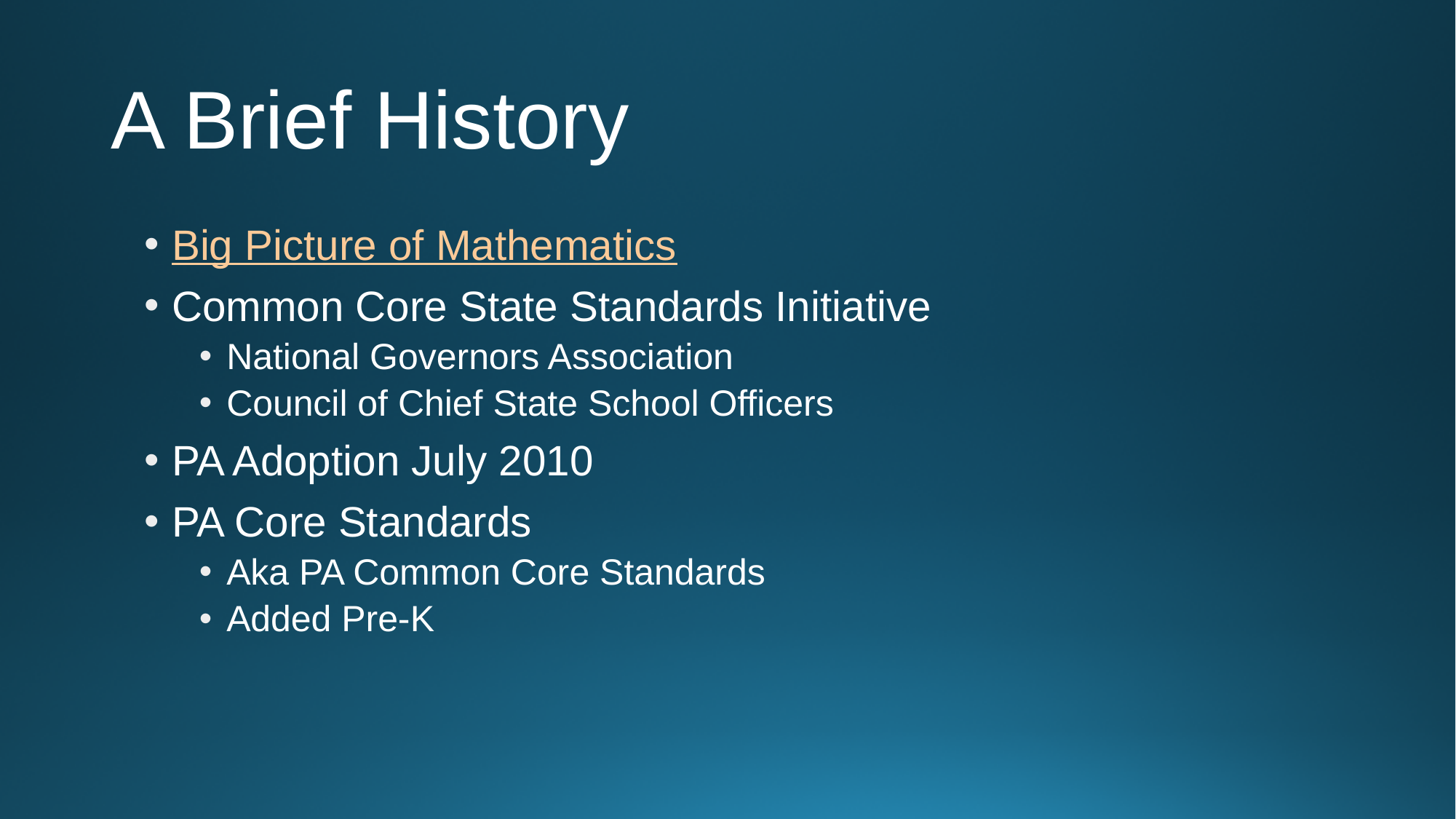

# A Brief History
Big Picture of Mathematics
Common Core State Standards Initiative
National Governors Association
Council of Chief State School Officers
PA Adoption July 2010
PA Core Standards
Aka PA Common Core Standards
Added Pre-K